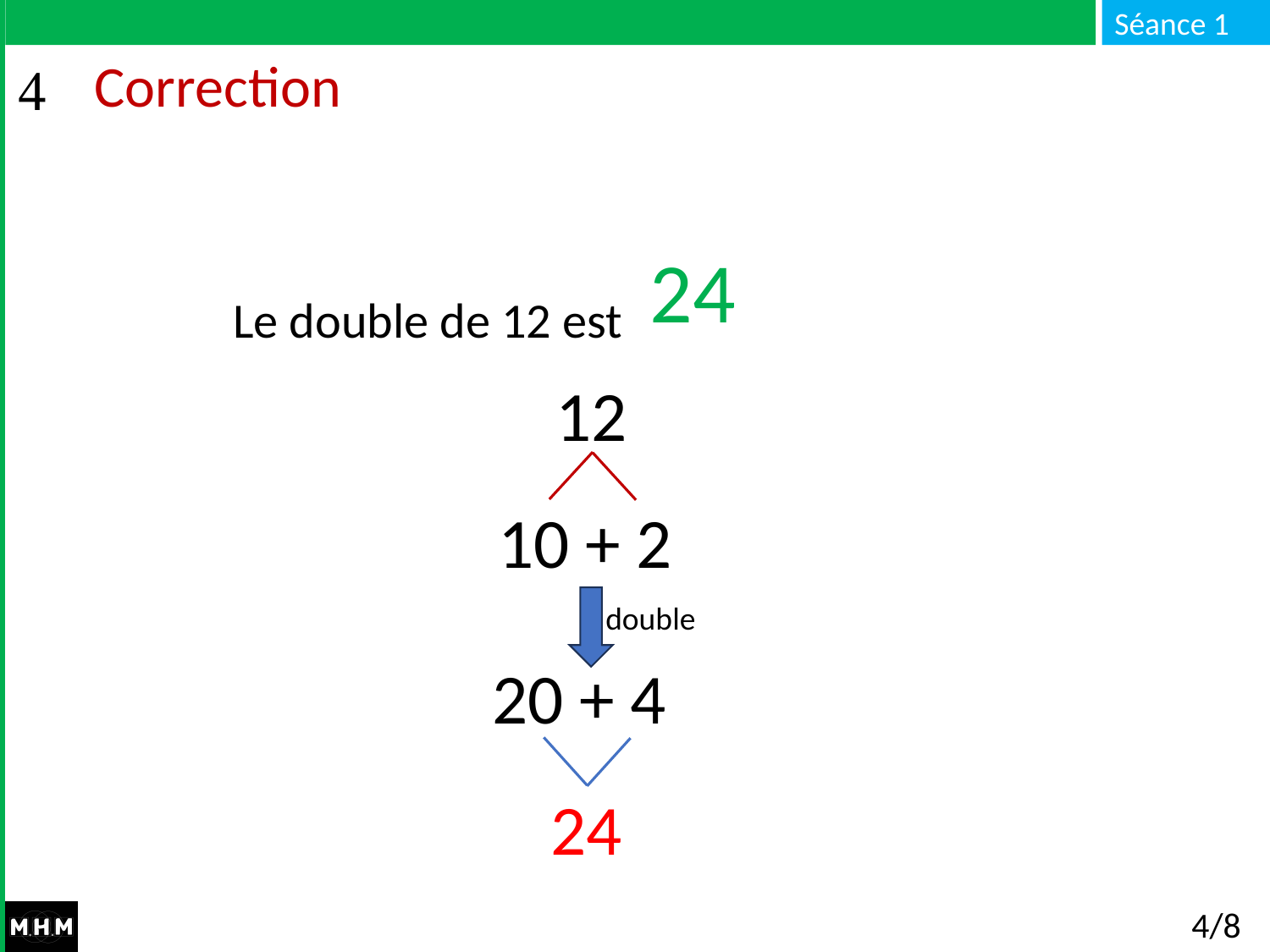

# Correction
Le double de 12 est

24
12
10 + 2

double
20 + 4
24
4/8